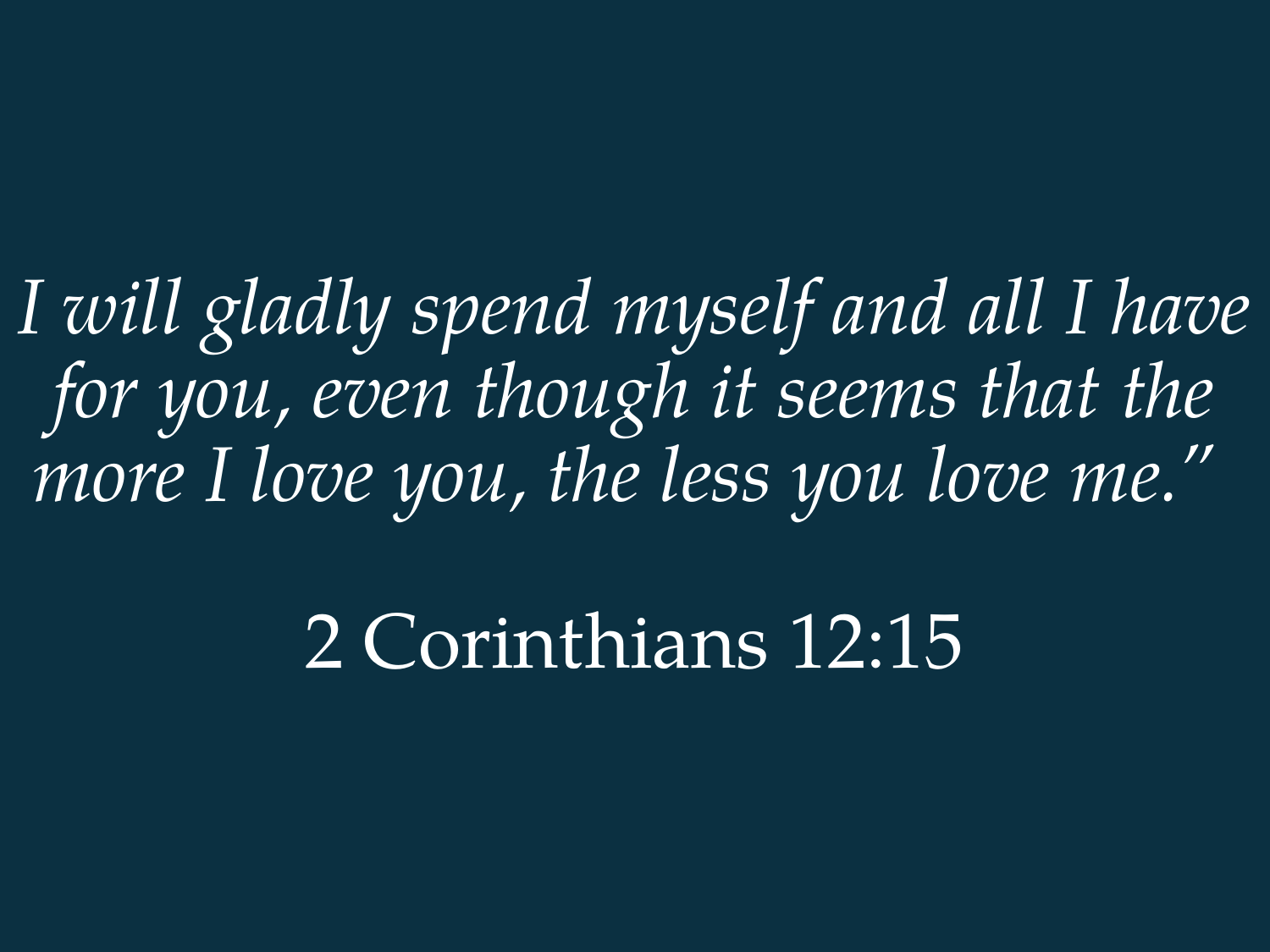

# I will gladly spend myself and all I have for you, even though it seems that the more I love you, the less you love me.” 2 Corinthians 12:15